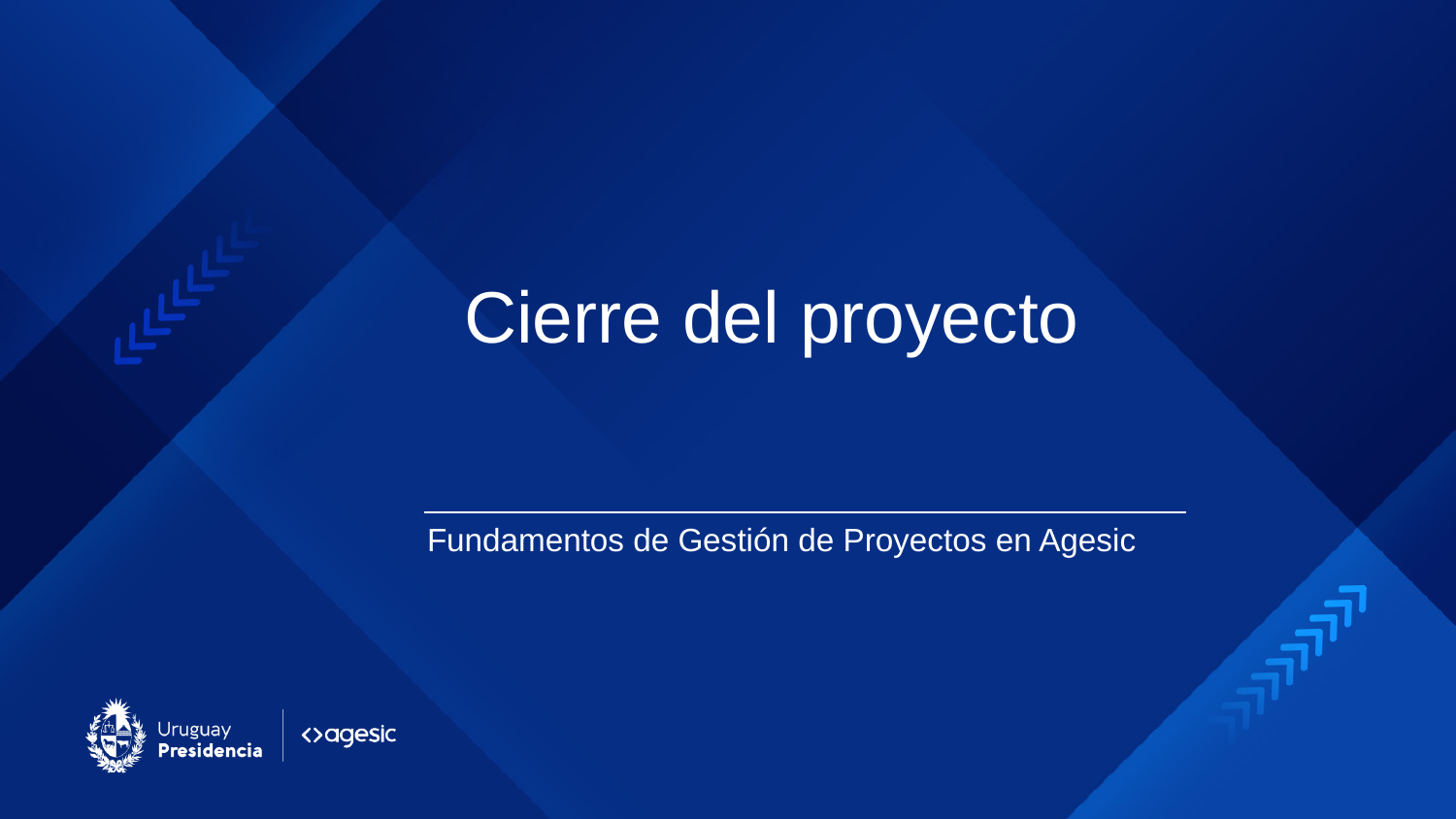

Cierre del proyecto
Fundamentos de Gestión de Proyectos en Agesic